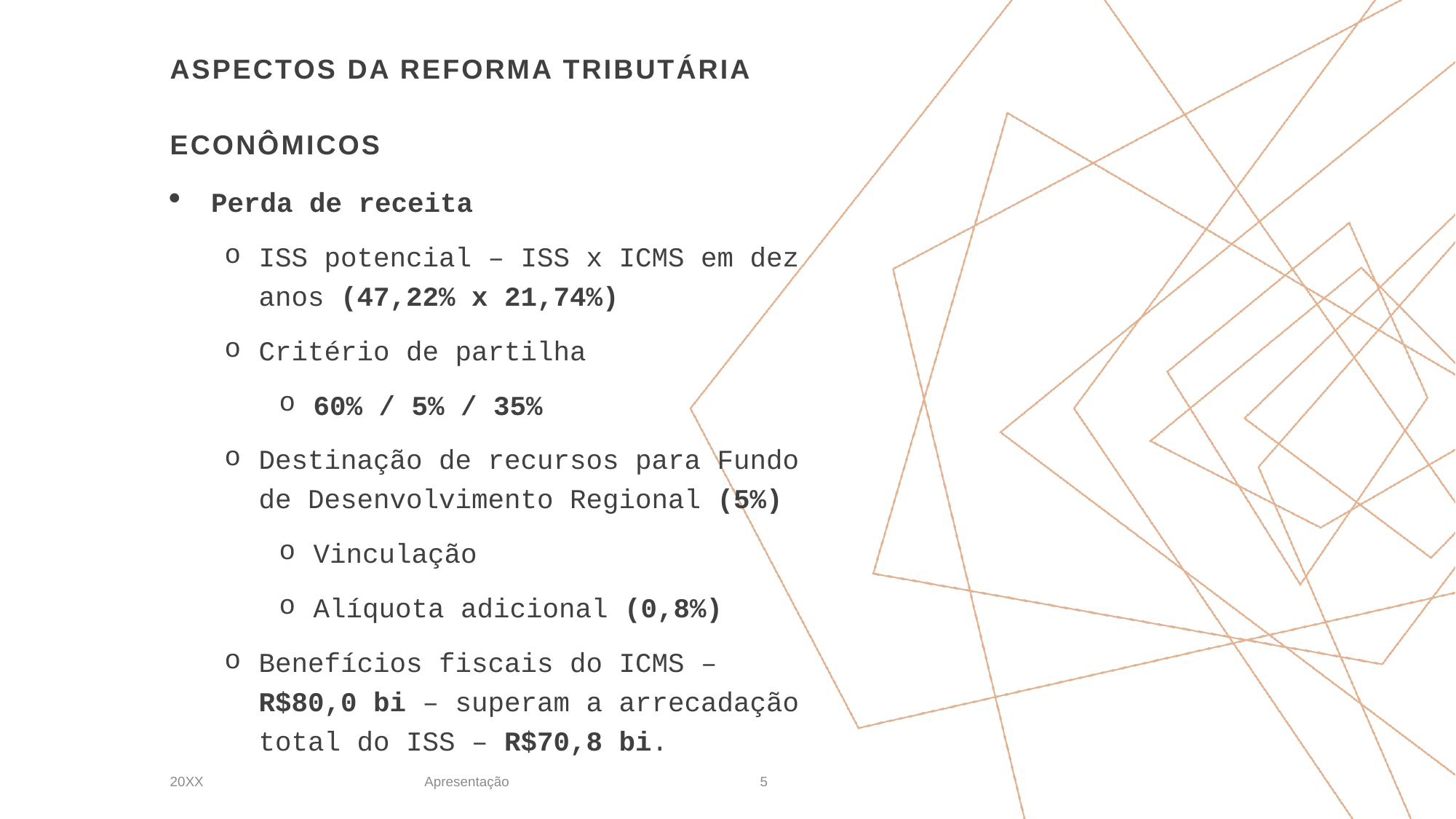

Aspectos da reforma tributária
# Econômicos
Perda de receita
ISS potencial – ISS x ICMS em dez anos (47,22% x 21,74%)
Critério de partilha
60% / 5% / 35%
Destinação de recursos para Fundo de Desenvolvimento Regional (5%)
Vinculação
Alíquota adicional (0,8%)
Benefícios fiscais do ICMS – R$80,0 bi – superam a arrecadação total do ISS – R$70,8 bi.
Apresentação
20XX
5